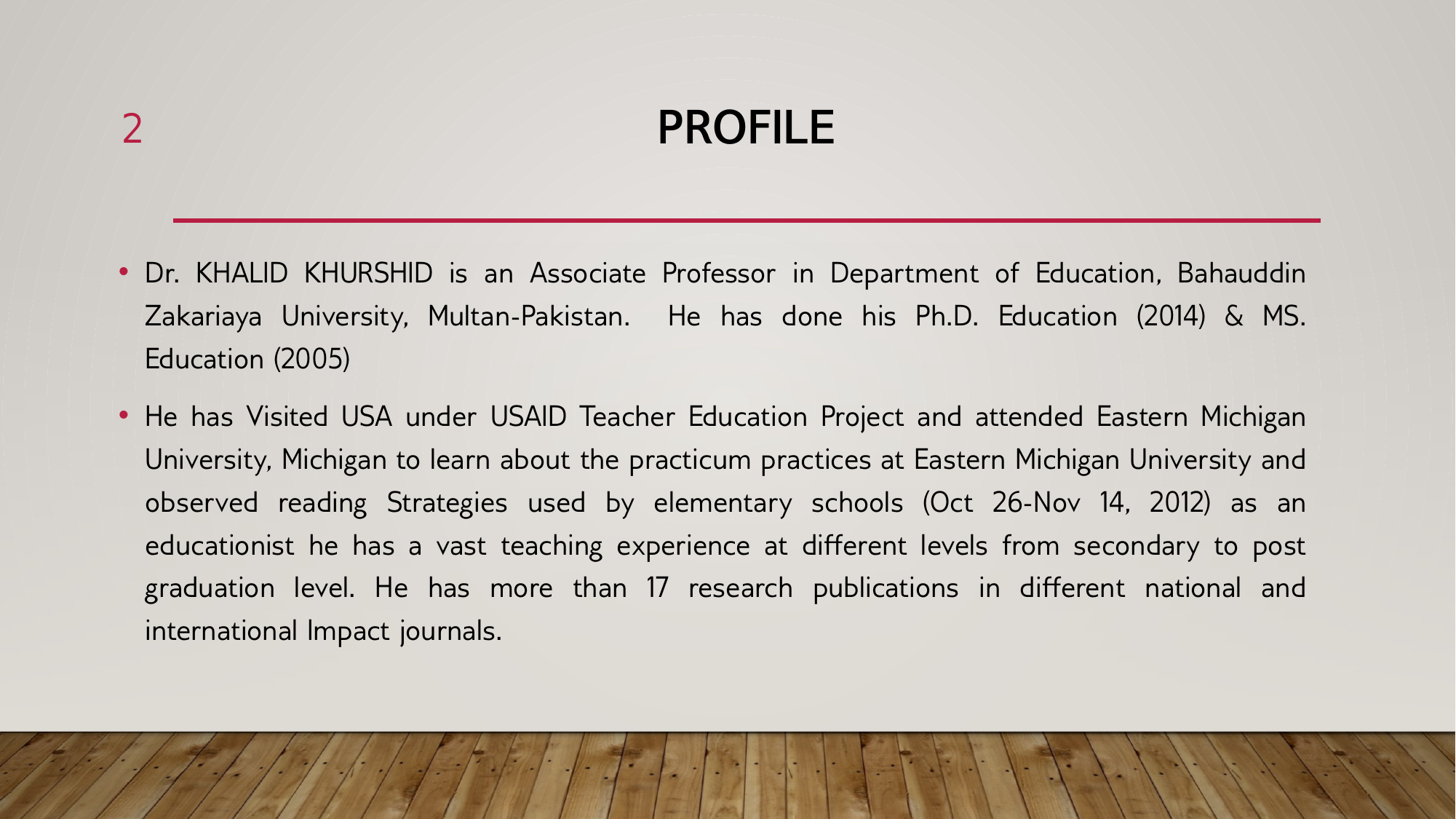

2
# Profile
Dr. KHALID KHURSHID is an Associate Professor in Department of Education, Bahauddin Zakariaya University, Multan-Pakistan.  He has done his Ph.D. Education (2014) & MS. Education (2005)
He has Visited USA under USAID Teacher Education Project and attended Eastern Michigan University, Michigan to learn about the practicum practices at Eastern Michigan University and observed reading Strategies used by elementary schools (Oct 26-Nov 14, 2012) as an educationist he has a vast teaching experience at different levels from secondary to post graduation level. He has more than 17 research publications in different national and international Impact journals.